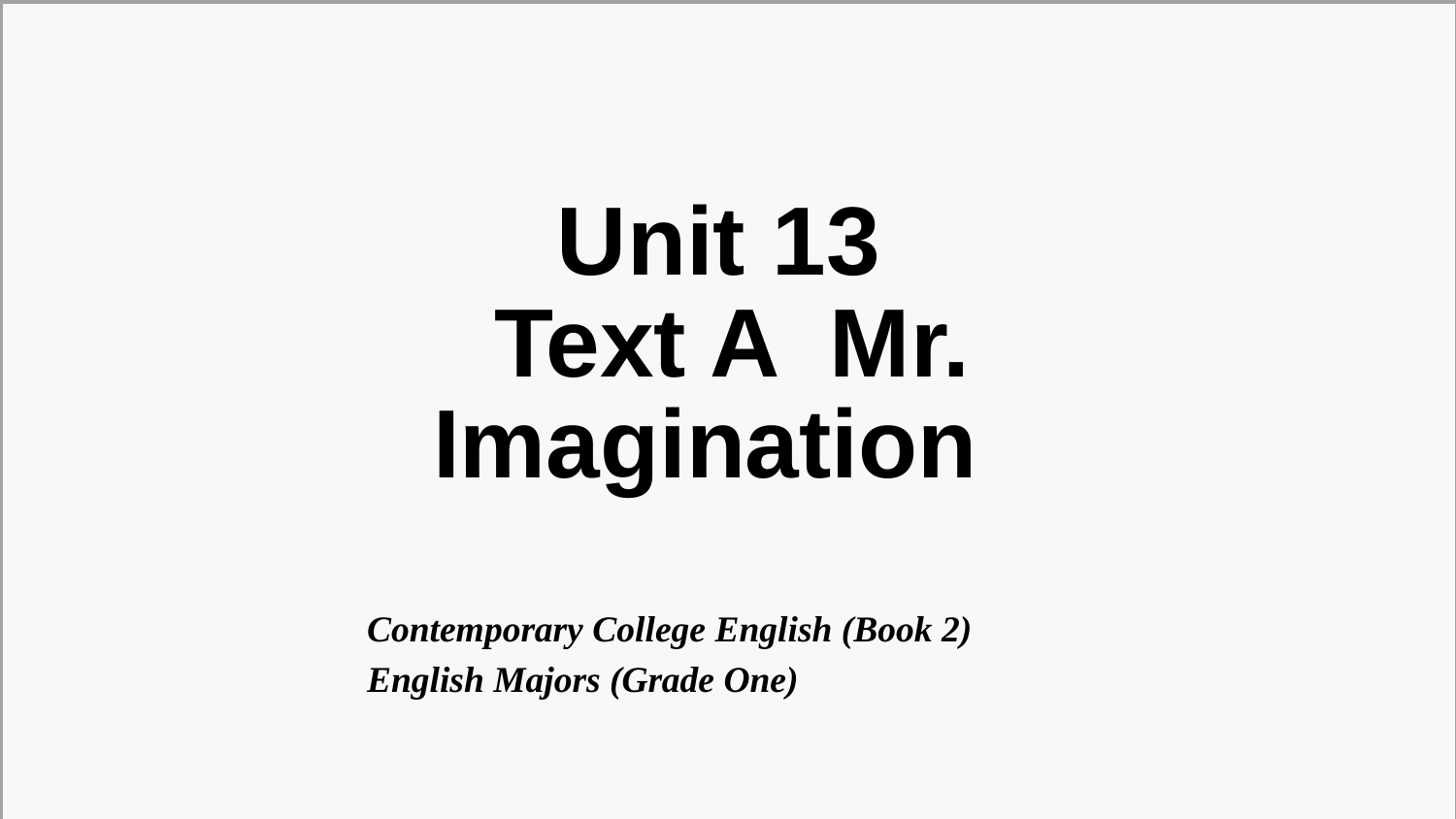

Unit 13
  Text A  Mr. Imagination
Contemporary College English (Book 2)
English Majors (Grade One)